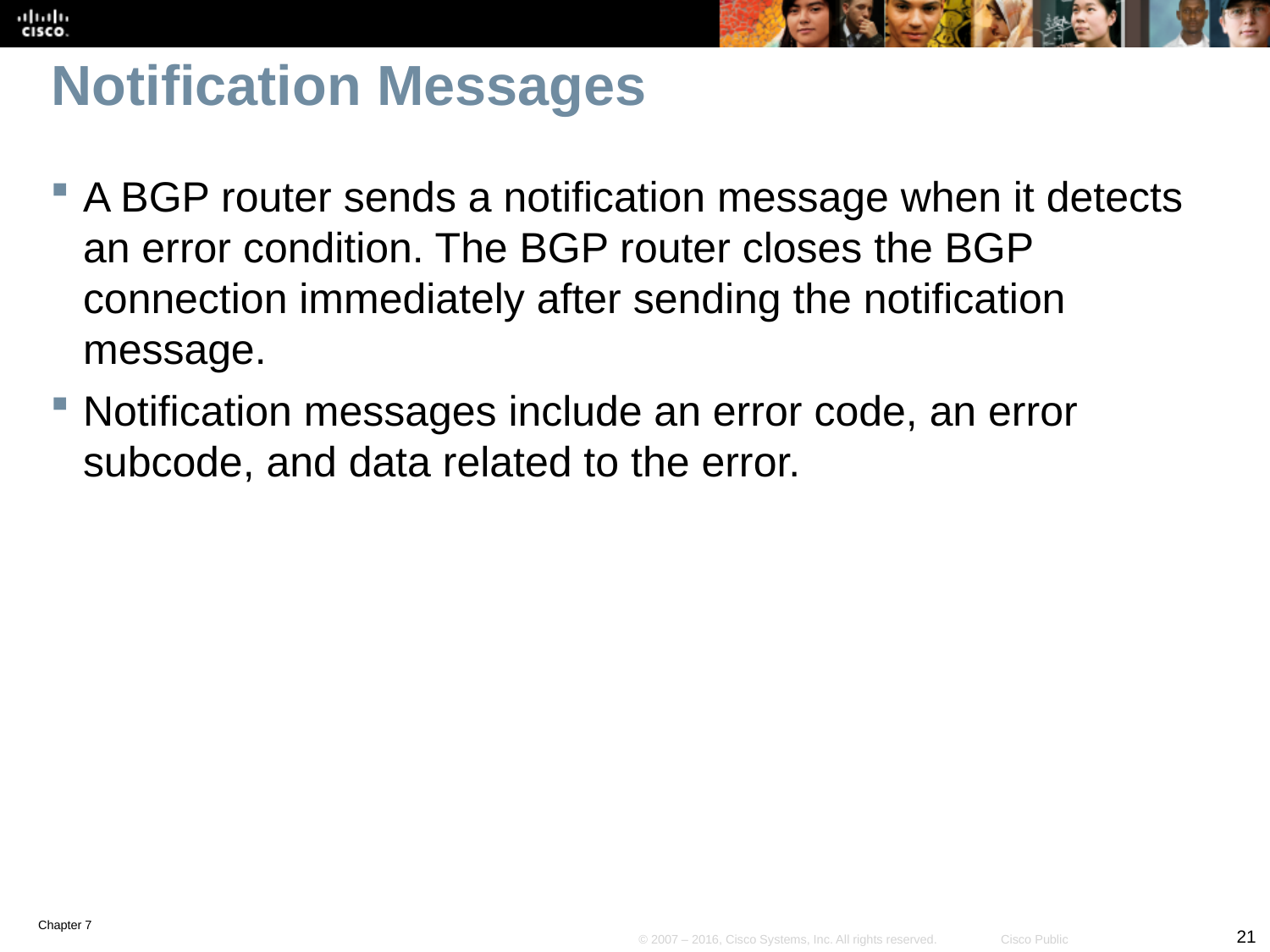

# Notification Messages
A BGP router sends a notification message when it detects an error condition. The BGP router closes the BGP connection immediately after sending the notification message.
Notification messages include an error code, an error subcode, and data related to the error.